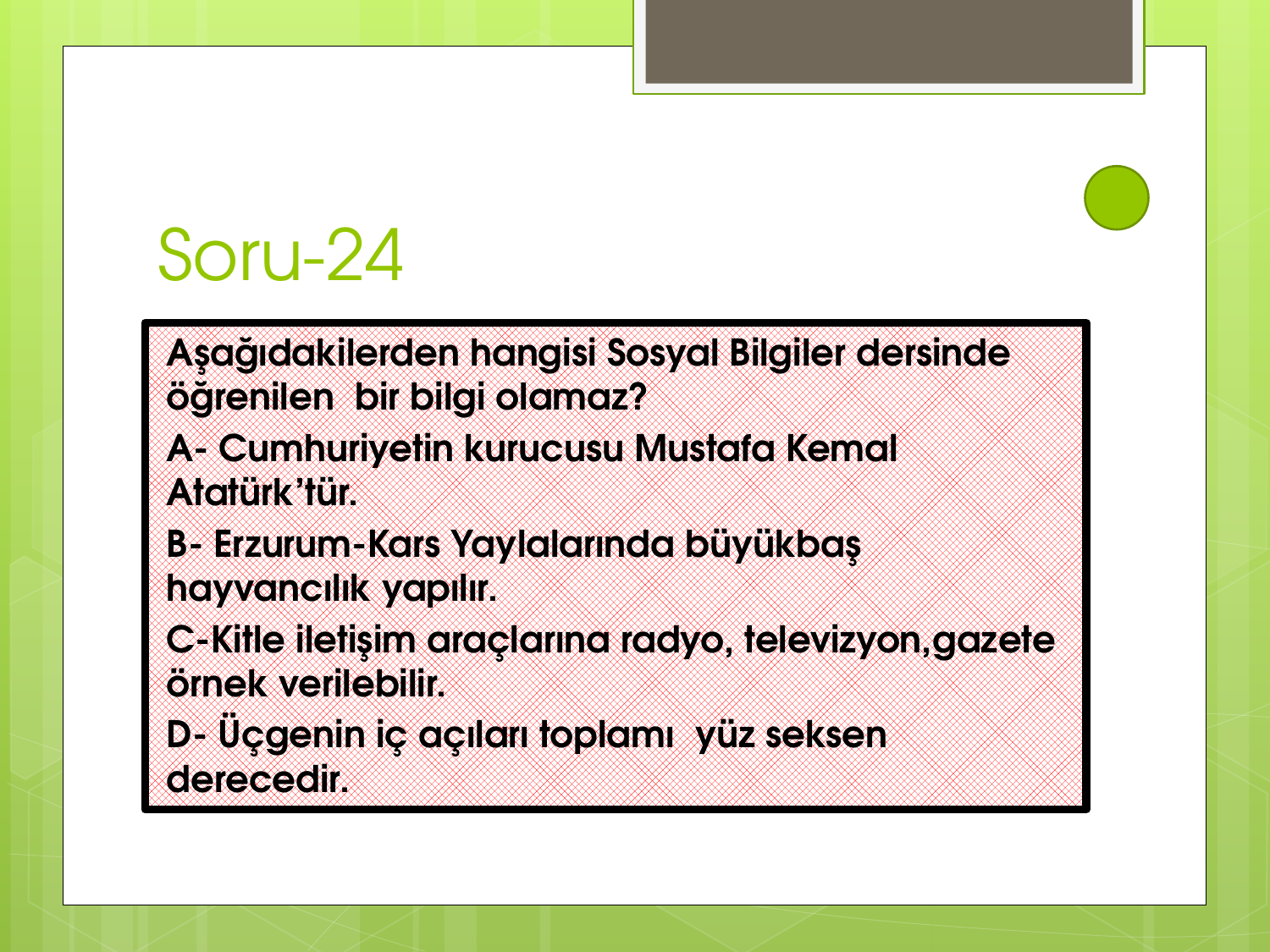

# Soru-24

Aşağıdakilerden hangisi Sosyal Bilgiler dersinde öğrenilen  bir bilgi olamaz?
A- Cumhuriyetin kurucusu Mustafa Kemal Atatürk’tür.
B- Erzurum-Kars Yaylalarında büyükbaş hayvancılık yapılır.
C-Kitle iletişim araçlarına radyo, televizyon,gazete örnek verilebilir.
D- Üçgenin iç açıları toplamı  yüz seksen derecedir.